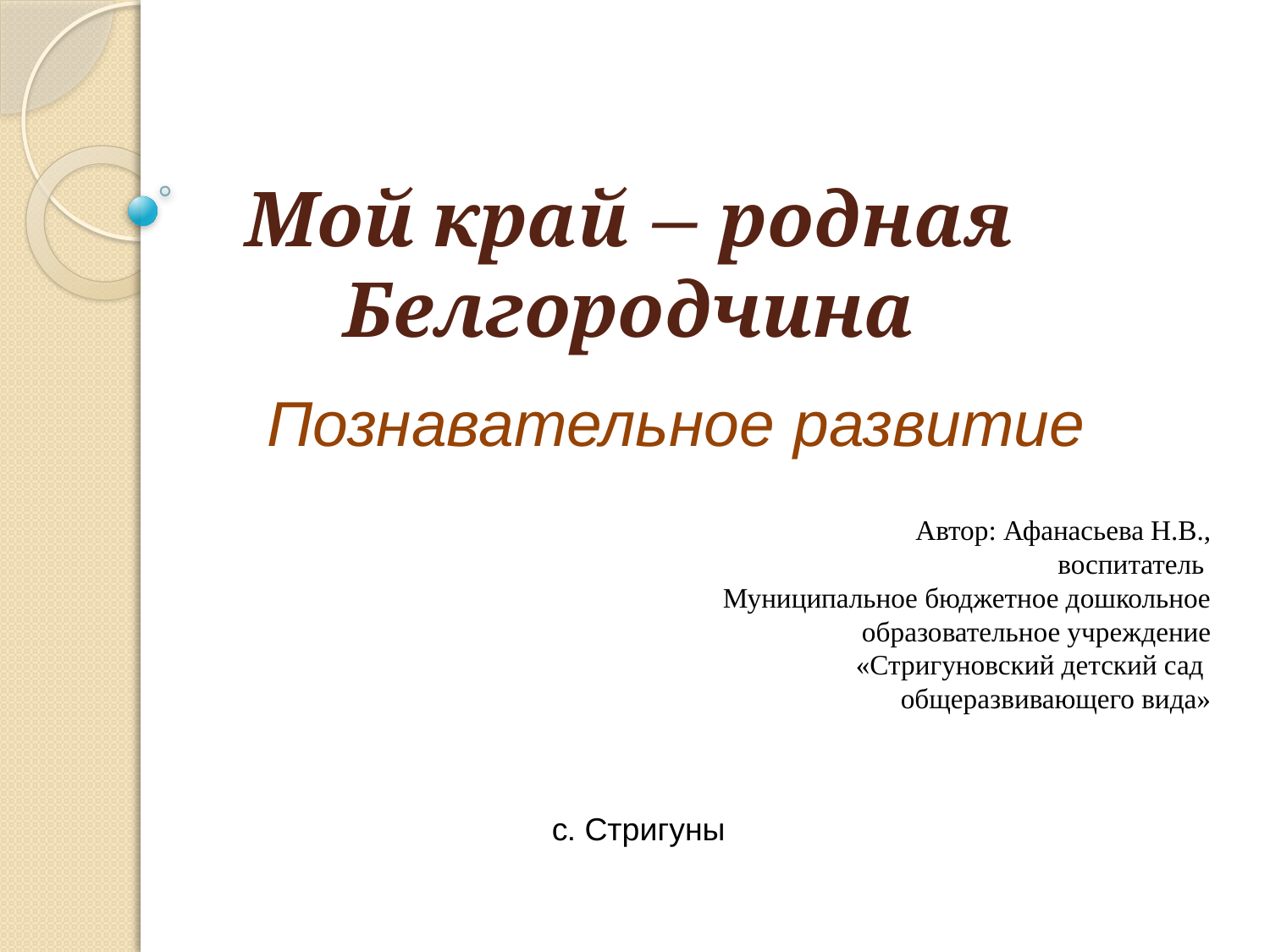

# Мой край – родная Белгородчина
Познавательное развитие
Автор: Афанасьева Н.В.,
 воспитатель
Муниципальное бюджетное дошкольное образовательное учреждение
 «Стригуновский детский сад
общеразвивающего вида»

с. Стригуны